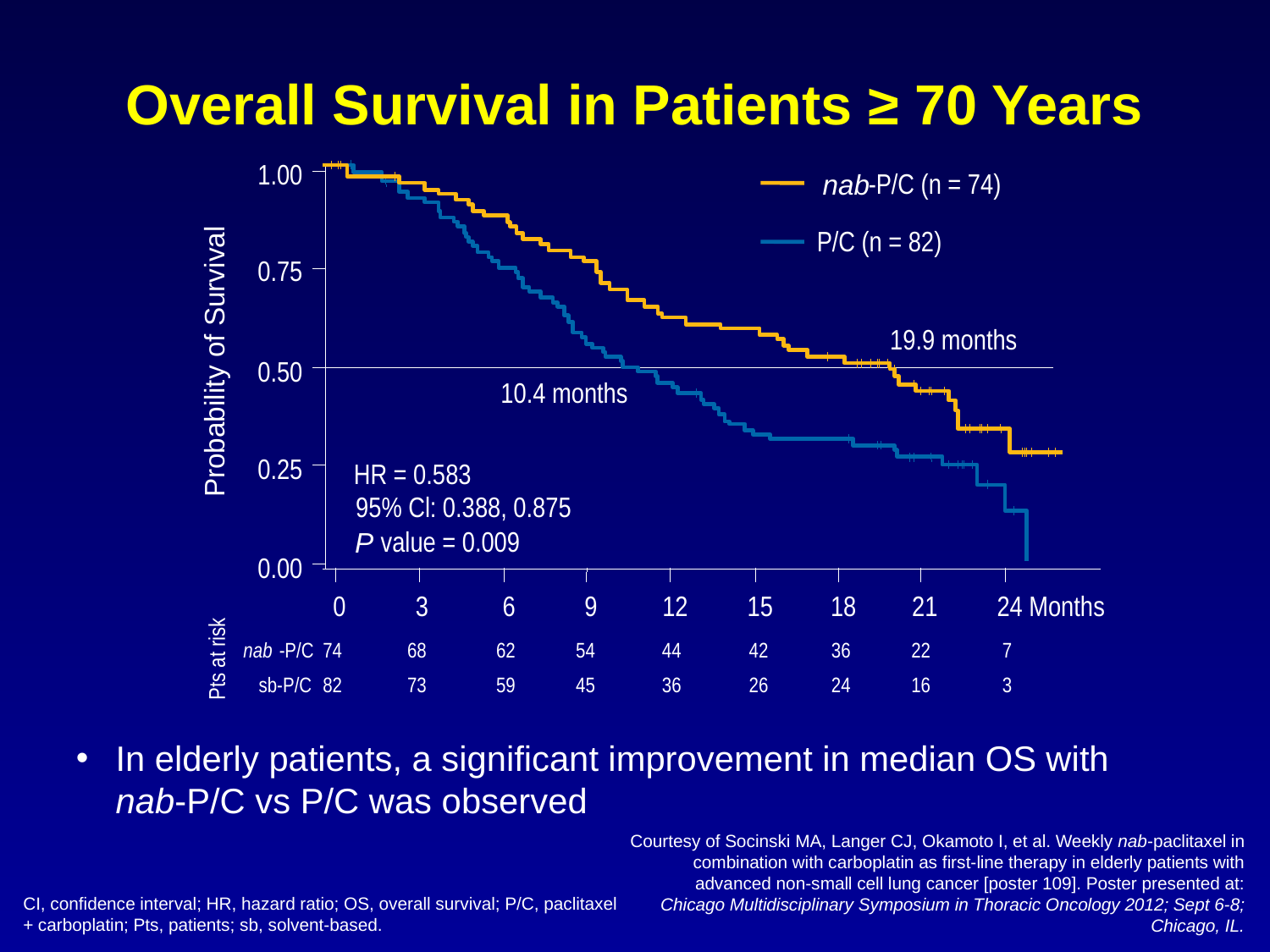

# Overall Survival in Patients ≥ 70 Years

1.00

-P/C (n = 74)
nab

P/C (n = 82)

0.75

19.9 months
Probability of Survival

0.50

10.4 months

0.25

HR = 0.583

95% Cl: 0.388, 0.875

  value = 0.009
P
0.00

0
3
6
9
12
15
18
21
24 Months
-P/C
74
68
62
54
44
42
36
22
7
nab
Pts at risk
sb-P/C
82
73
59
45
36
26
24
16
3
In elderly patients, a significant improvement in median OS with nab-P/C vs P/C was observed
Courtesy of Socinski MA, Langer CJ, Okamoto I, et al. Weekly nab-paclitaxel in combination with carboplatin as first-line therapy in elderly patients with advanced non-small cell lung cancer [poster 109]. Poster presented at: Chicago Multidisciplinary Symposium in Thoracic Oncology 2012; Sept 6-8; Chicago, IL.
CI, confidence interval; HR, hazard ratio; OS, overall survival; P/C, paclitaxel + carboplatin; Pts, patients; sb, solvent-based.